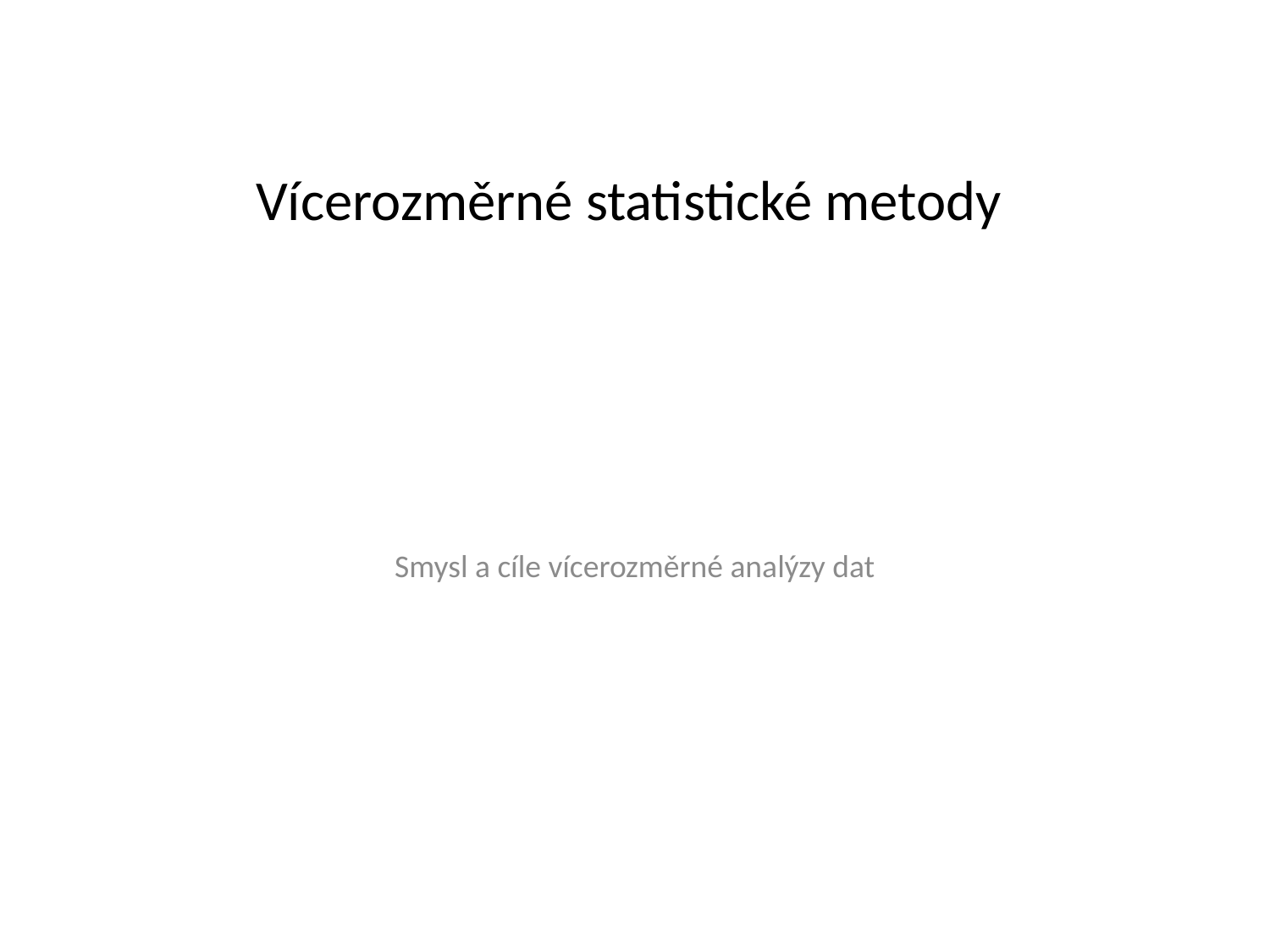

# Vícerozměrné statistické metody
Smysl a cíle vícerozměrné analýzy dat